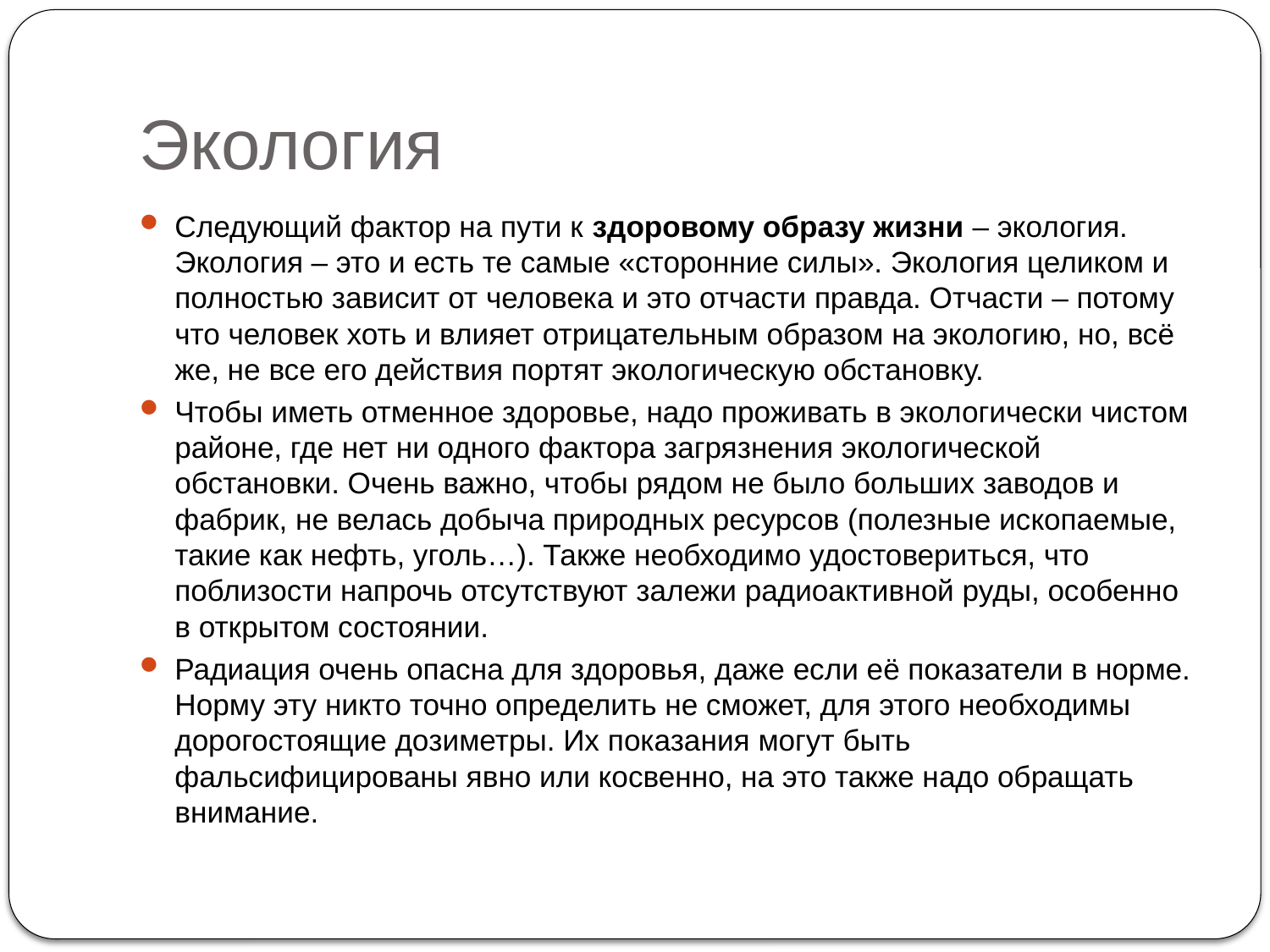

# Экология
Следующий фактор на пути к здоровому образу жизни – экология. Экология – это и есть те самые «сторонние силы». Экология целиком и полностью зависит от человека и это отчасти правда. Отчасти – потому что человек хоть и влияет отрицательным образом на экологию, но, всё же, не все его действия портят экологическую обстановку.
Чтобы иметь отменное здоровье, надо проживать в экологически чистом районе, где нет ни одного фактора загрязнения экологической обстановки. Очень важно, чтобы рядом не было больших заводов и фабрик, не велась добыча природных ресурсов (полезные ископаемые, такие как нефть, уголь…). Также необходимо удостовериться, что поблизости напрочь отсутствуют залежи радиоактивной руды, особенно в открытом состоянии.
Радиация очень опасна для здоровья, даже если её показатели в норме. Норму эту никто точно определить не сможет, для этого необходимы дорогостоящие дозиметры. Их показания могут быть фальсифицированы явно или косвенно, на это также надо обращать внимание.